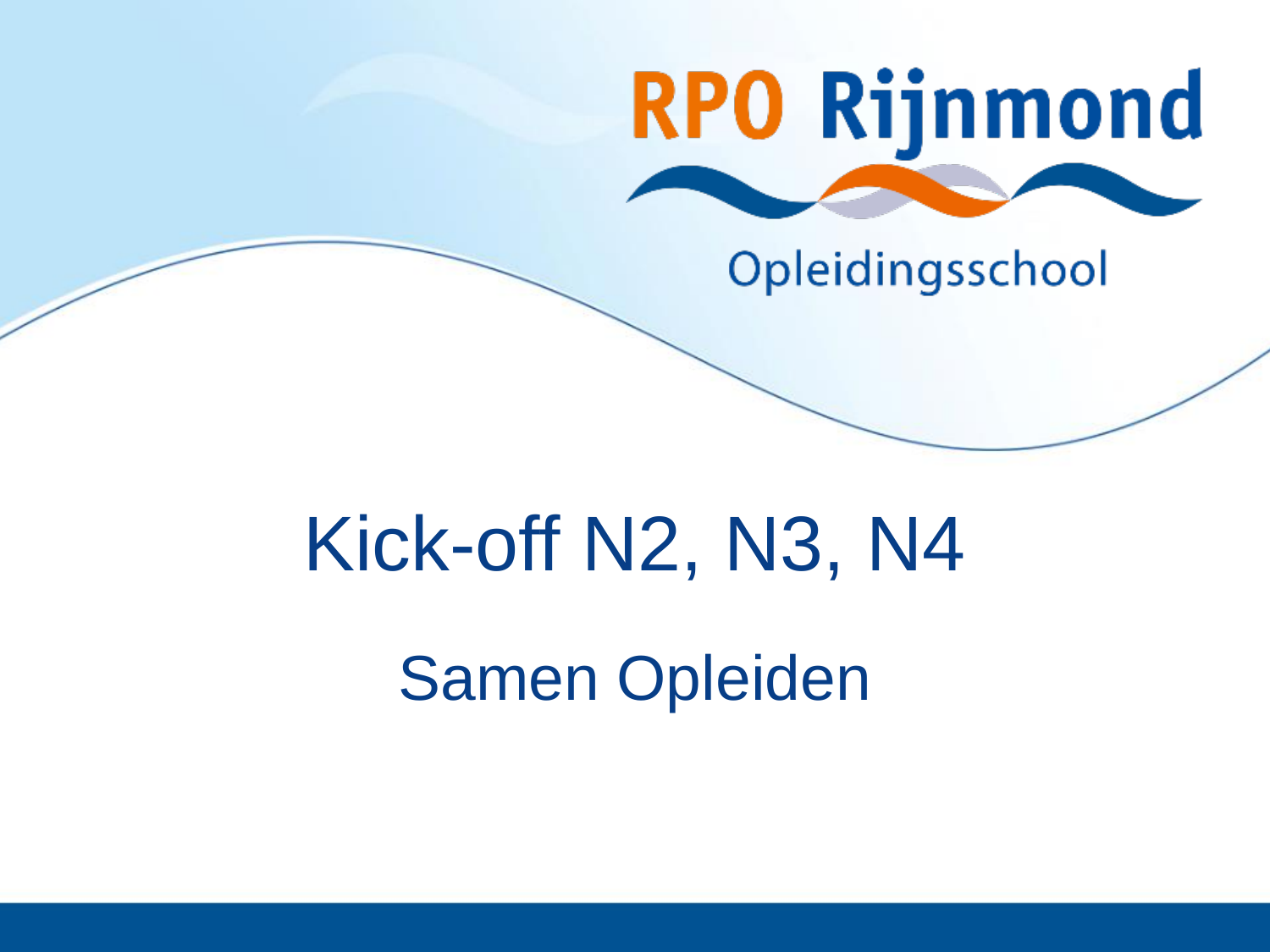

# Kick-off N2, N3, N4
Samen Opleiden